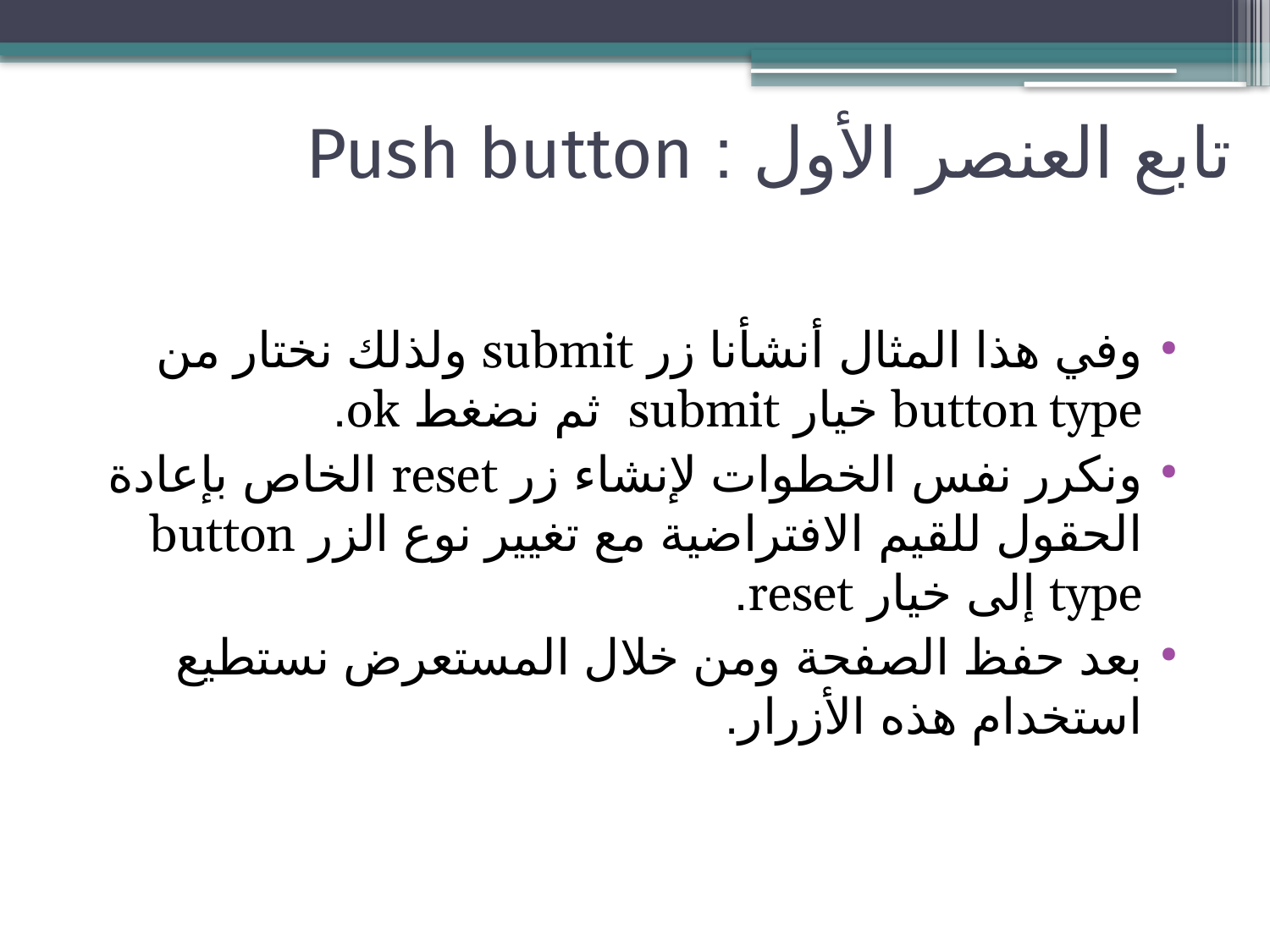

# تابع العنصر الأول : Push button
وفي هذا المثال أنشأنا زر submit ولذلك نختار من button type خيار submit  ثم نضغط ok.
ونكرر نفس الخطوات لإنشاء زر reset الخاص بإعادة الحقول للقيم الافتراضية مع تغيير نوع الزر button type إلى خيار reset.
بعد حفظ الصفحة ومن خلال المستعرض نستطيع استخدام هذه الأزرار.